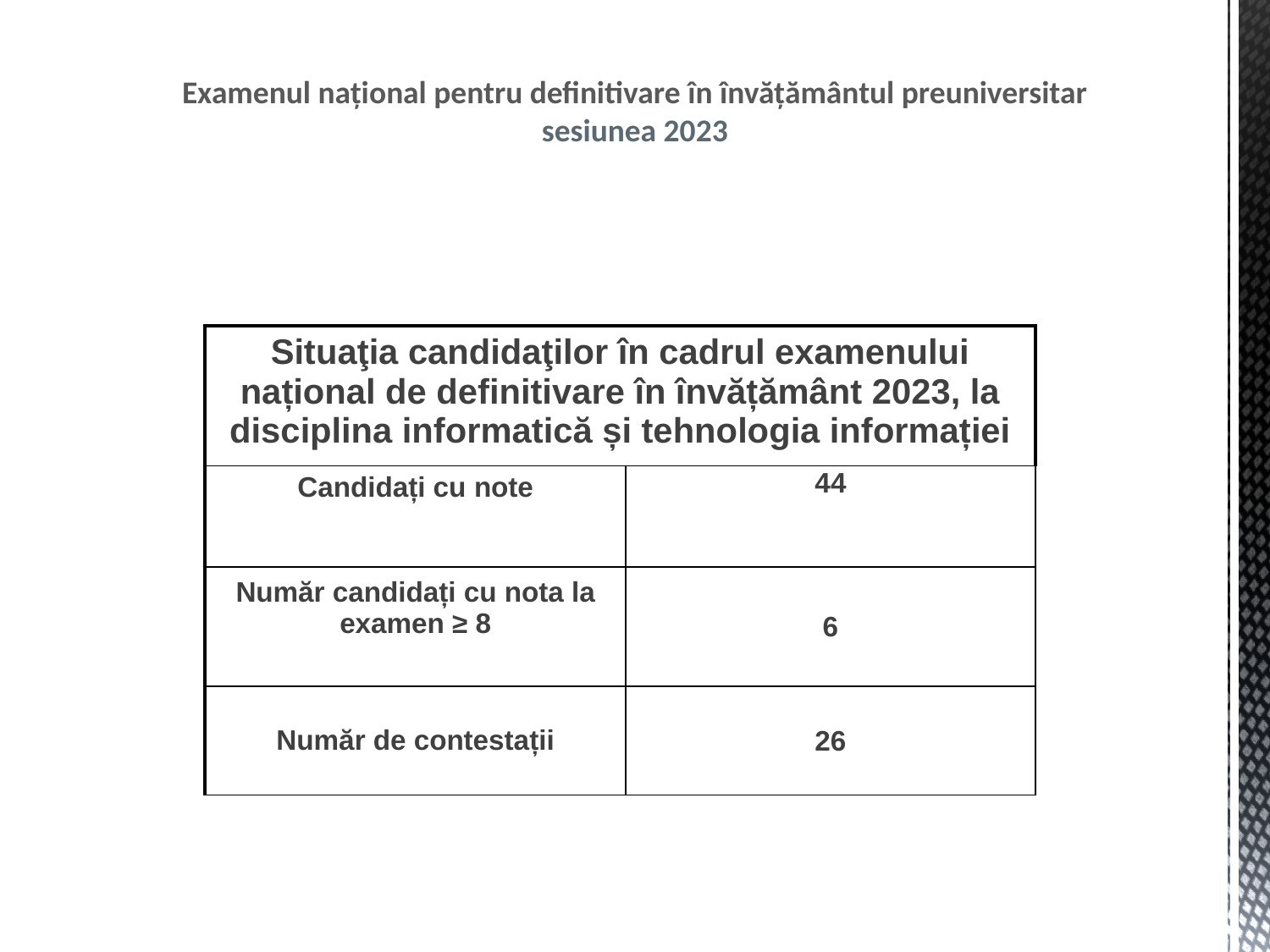

Examenul naţional pentru definitivare în învăţământul preuniversitar
sesiunea 2023
| Situaţia candidaţilor în cadrul examenului național de definitivare în învățământ 2023, la disciplina informatică și tehnologia informației |  |
| --- | --- |
| Candidați cu note | 44 |
| Număr candidați cu nota la examen ≥ 8 | 6 |
| Număr de contestații | 26 |